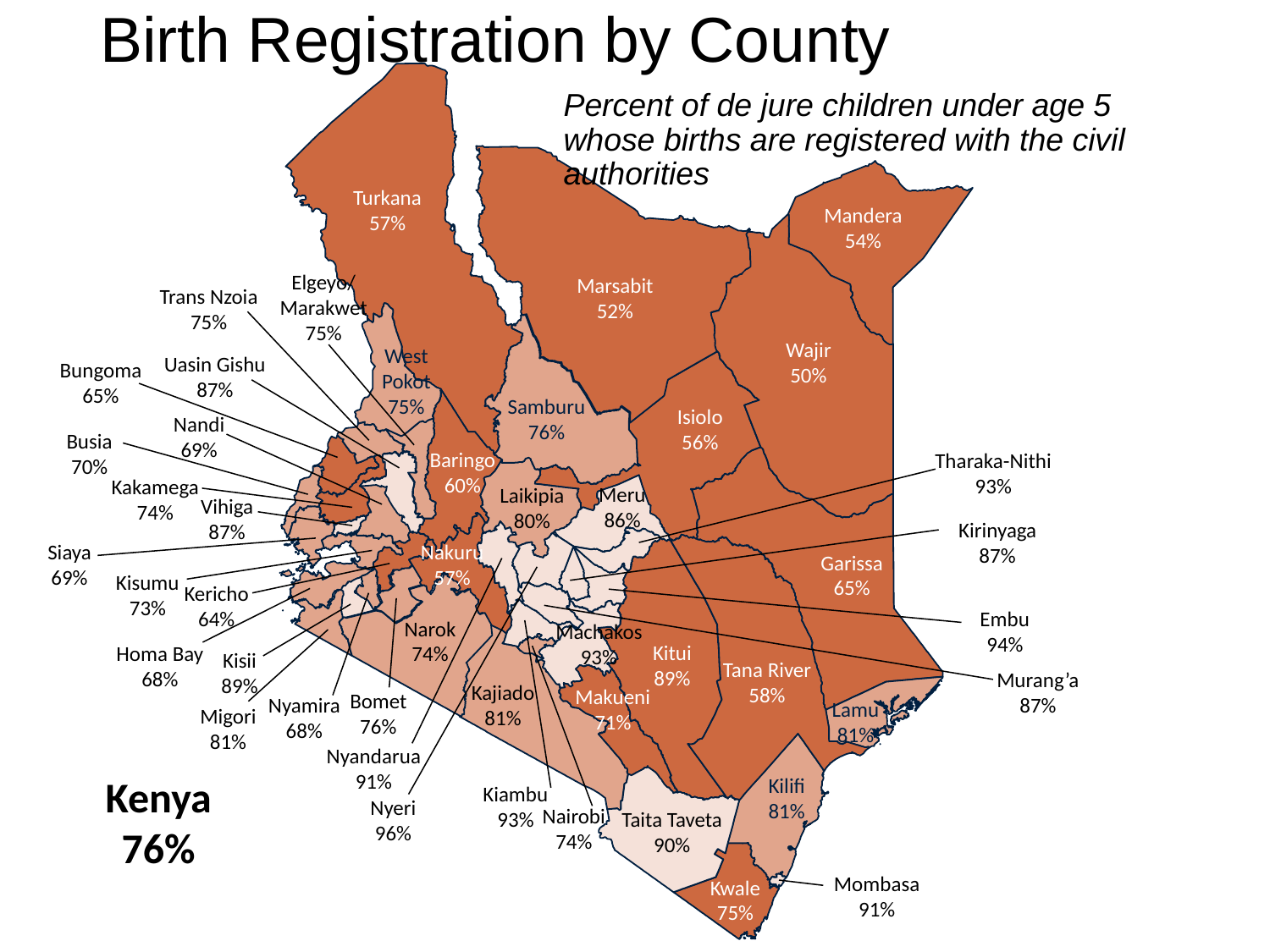

Birth Registration by County

Percent of de jure children under age 5 whose births are registered with the civil authorities

Turkana
57%
Mandera
54%

Elgeyo/ Marakwet
75%
Marsabit
52%
Trans Nzoia
75%

Wajir
50%
West Pokot
75%
Uasin Gishu
87%
Bungoma
65%

Samburu
76%

Isiolo
56%
Nandi
69%

Busia
70%

Baringo
60%
Tharaka-Nithi
93%

Kakamega
74%
Meru
86%

Laikipia
80%

Vihiga
87%

Kirinyaga
87%

Nakuru
57%
Siaya
69%

Garissa
65%

Kisumu
73%

Kericho
64%

Embu
94%

Narok
74%
Machakos
93%

Kitui
89%
Homa Bay
68%

Kisii
89%
Tana River
58%
Murang’a
87%

Kajiado
81%

Makueni
71%
Bomet
76%
Nyamira
68%
Lamu
81%
Migori
81%

Nyandarua
91%
Kenya
76%

Kilifi
81%
Kiambu
93%
Nyeri
96%

Nairobi
74%
Taita Taveta
90%

Mombasa
91%
Kwale
75%